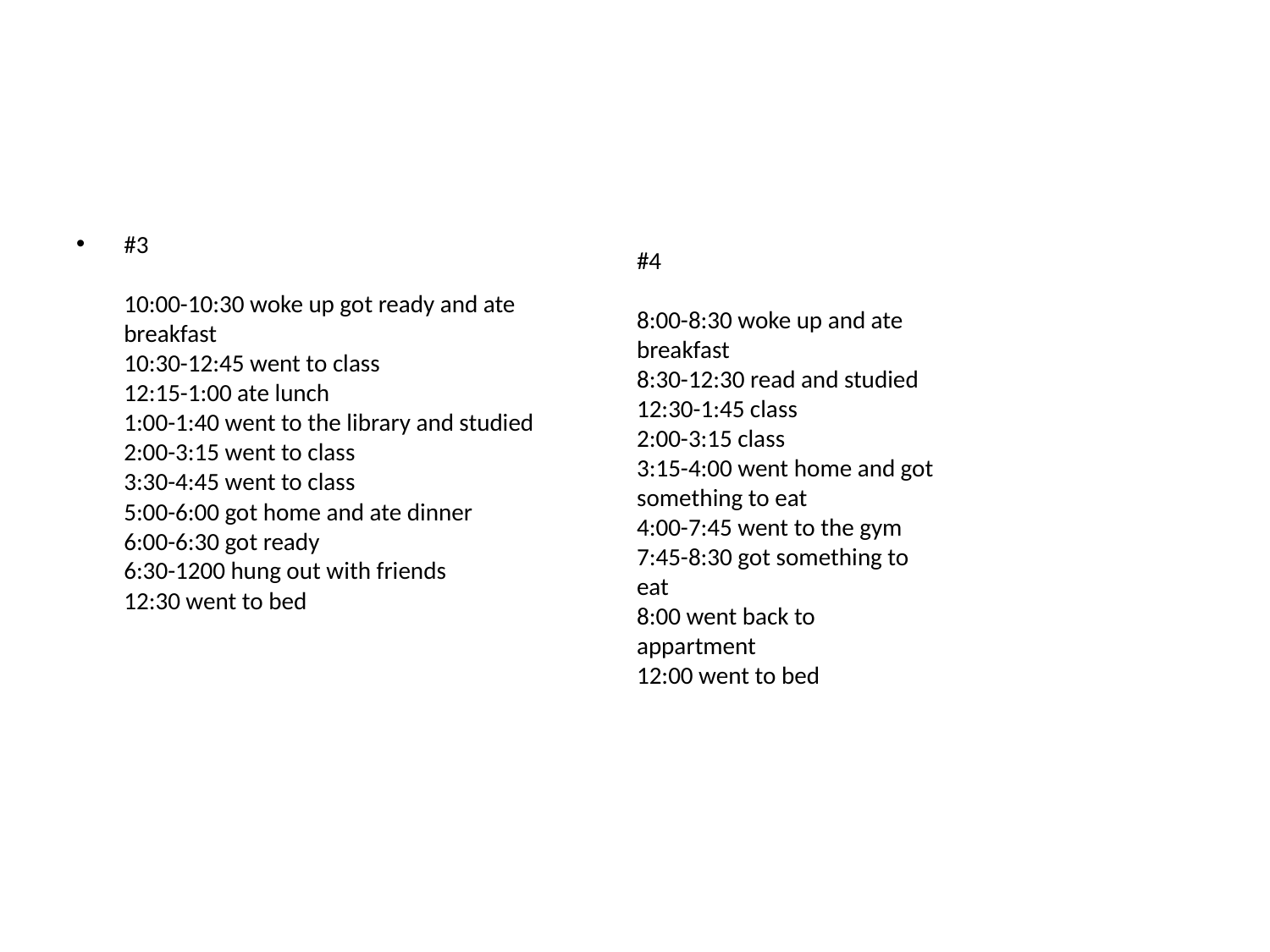

#
#3
10:00-10:30 woke up got ready and ate breakfast
10:30-12:45 went to class
12:15-1:00 ate lunch
1:00-1:40 went to the library and studied
2:00-3:15 went to class
3:30-4:45 went to class
5:00-6:00 got home and ate dinner
6:00-6:30 got ready
6:30-1200 hung out with friends
12:30 went to bed
#4
8:00-8:30 woke up and ate breakfast
8:30-12:30 read and studied
12:30-1:45 class
2:00-3:15 class
3:15-4:00 went home and got something to eat
4:00-7:45 went to the gym
7:45-8:30 got something to eat
8:00 went back to appartment
12:00 went to bed